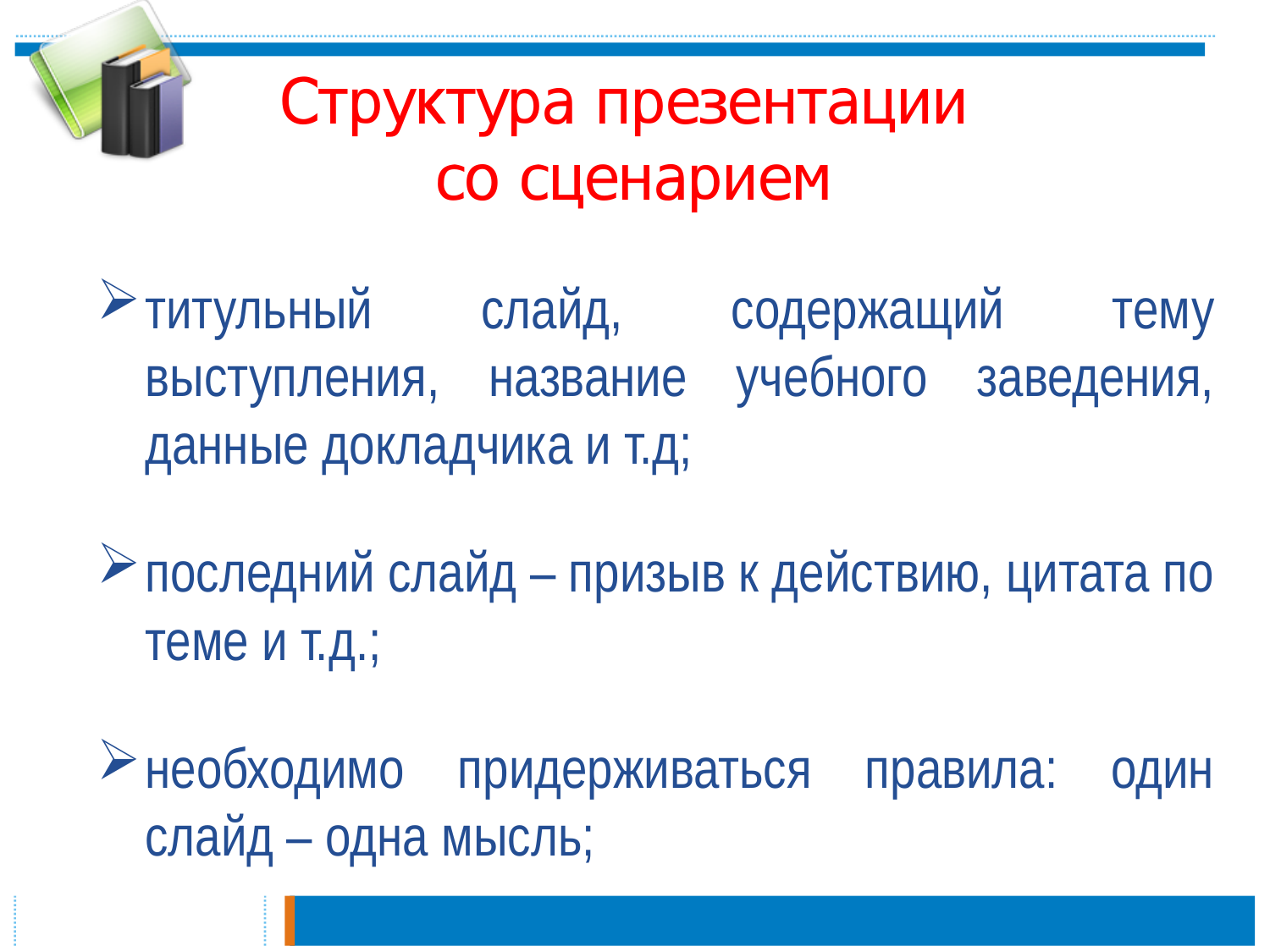

# Структура презентации со сценарием
титульный слайд, содержащий тему выступления, название учебного заведения, данные докладчика и т.д;

последний слайд – призыв к действию, цитата по теме и т.д.;

необходимо придерживаться правила: один слайд – одна мысль;